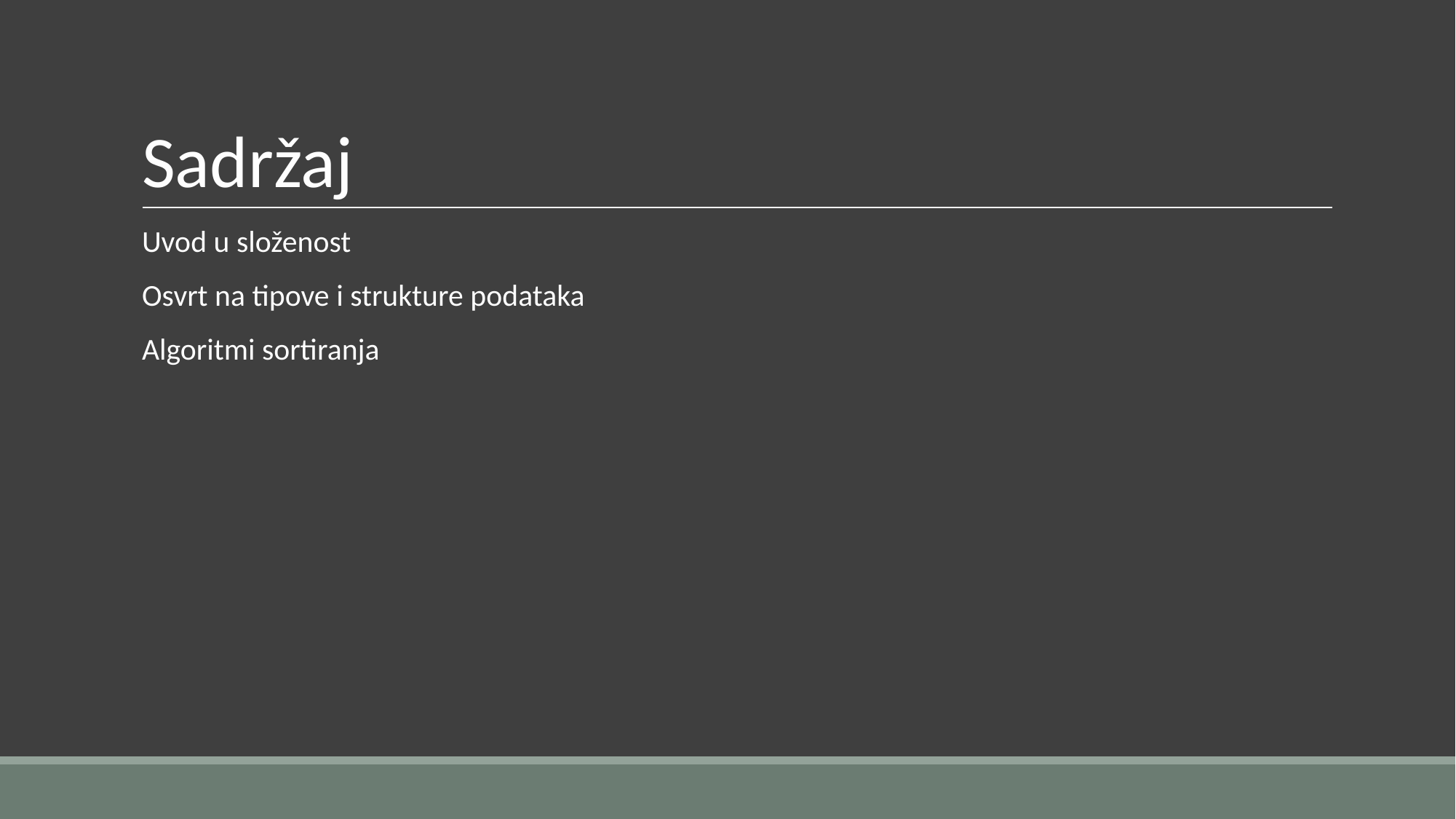

# Sadržaj
Uvod u složenost
Osvrt na tipove i strukture podataka
Algoritmi sortiranja